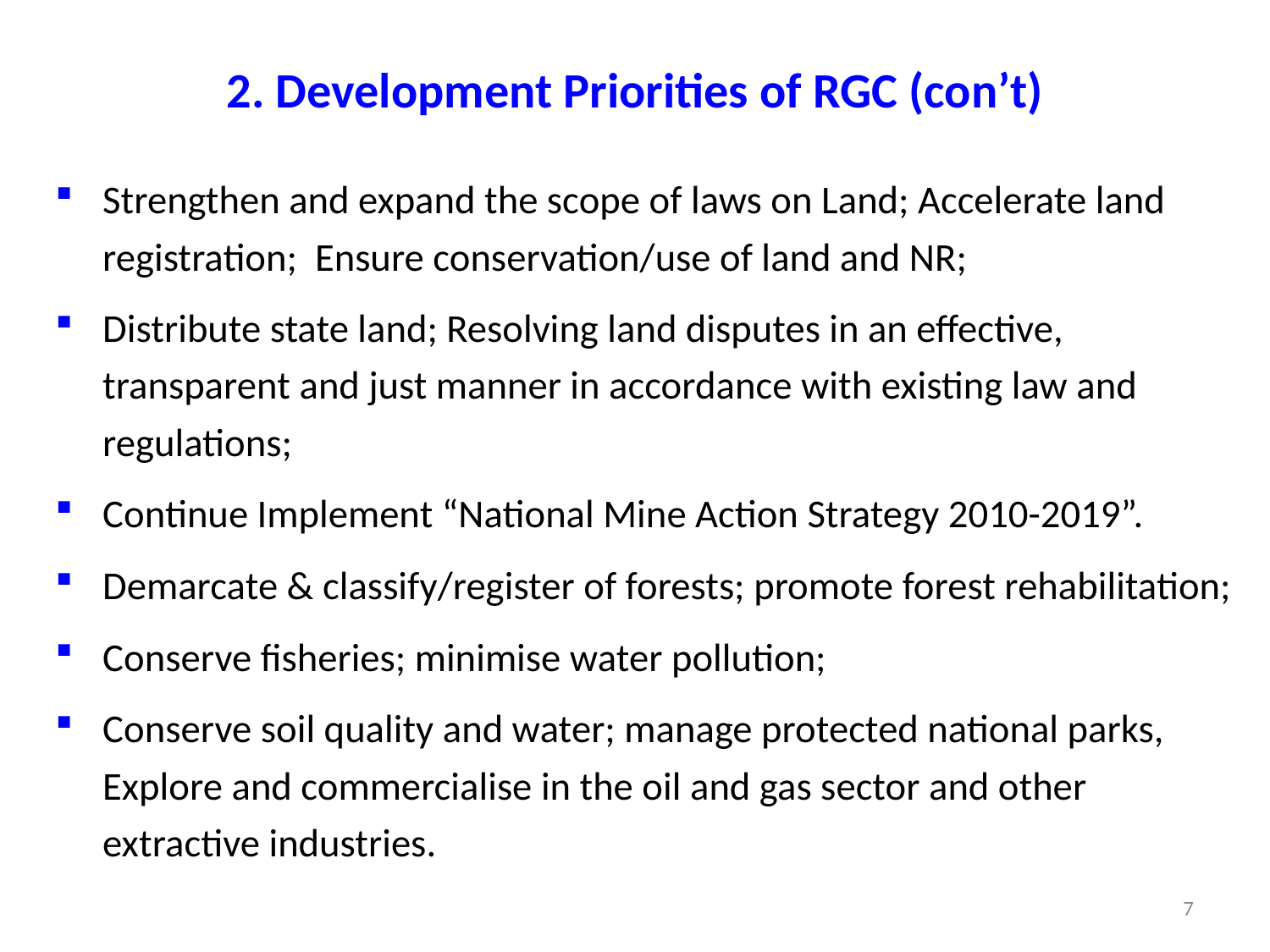

# 2. Development Priorities of RGC (con’t)
Strengthen and expand the scope of laws on Land; Accelerate land registration;  Ensure conservation/use of land and NR;
Distribute state land; Resolving land disputes in an effective, transparent and just manner in accordance with existing law and regulations;
Continue Implement “National Mine Action Strategy 2010-2019”.
Demarcate & classify/register of forests; promote forest rehabilitation;
Conserve fisheries; minimise water pollution;
Conserve soil quality and water; manage protected national parks, Explore and commercialise in the oil and gas sector and other extractive industries.
7